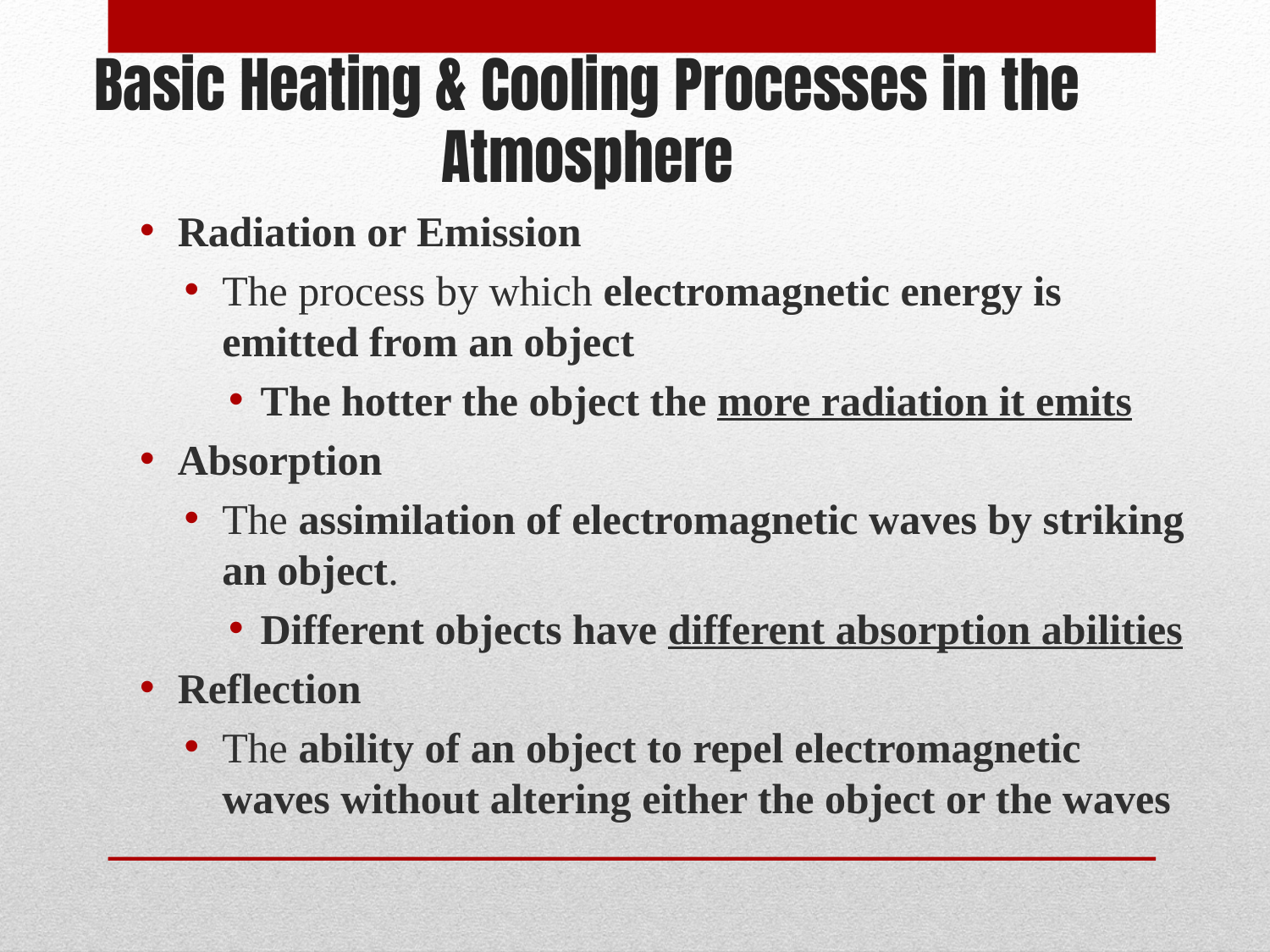

Basic Heating & Cooling Processes in the Atmosphere
Radiation or Emission
The process by which electromagnetic energy is emitted from an object
The hotter the object the more radiation it emits
Absorption
The assimilation of electromagnetic waves by striking an object.
Different objects have different absorption abilities
Reflection
The ability of an object to repel electromagnetic waves without altering either the object or the waves